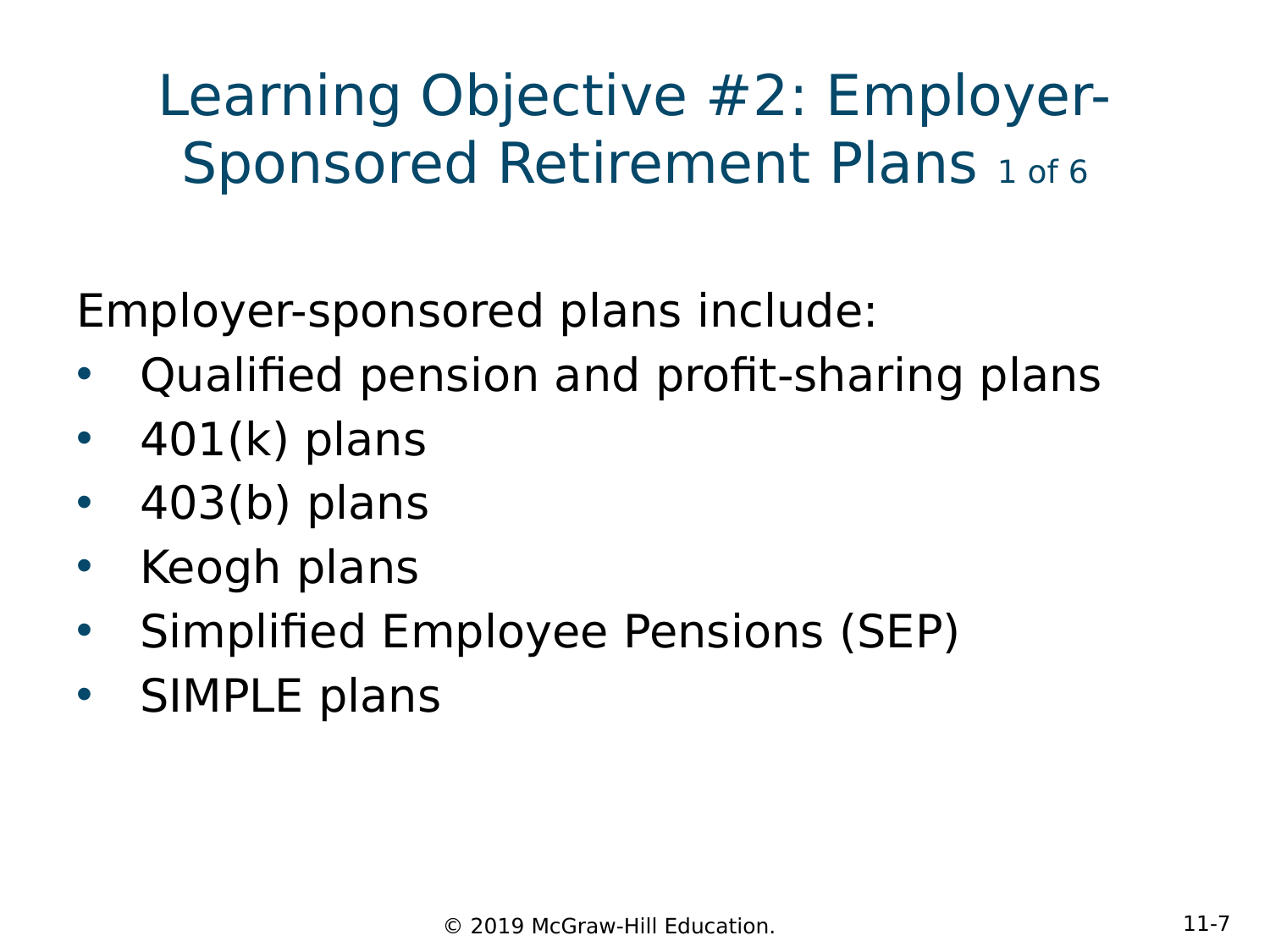

# Learning Objective #2: Employer-Sponsored Retirement Plans 1 of 6
Employer-sponsored plans include:
Qualified pension and profit-sharing plans
401(k) plans
403(b) plans
Keogh plans
Simplified Employee Pensions (SEP)
SIMPLE plans